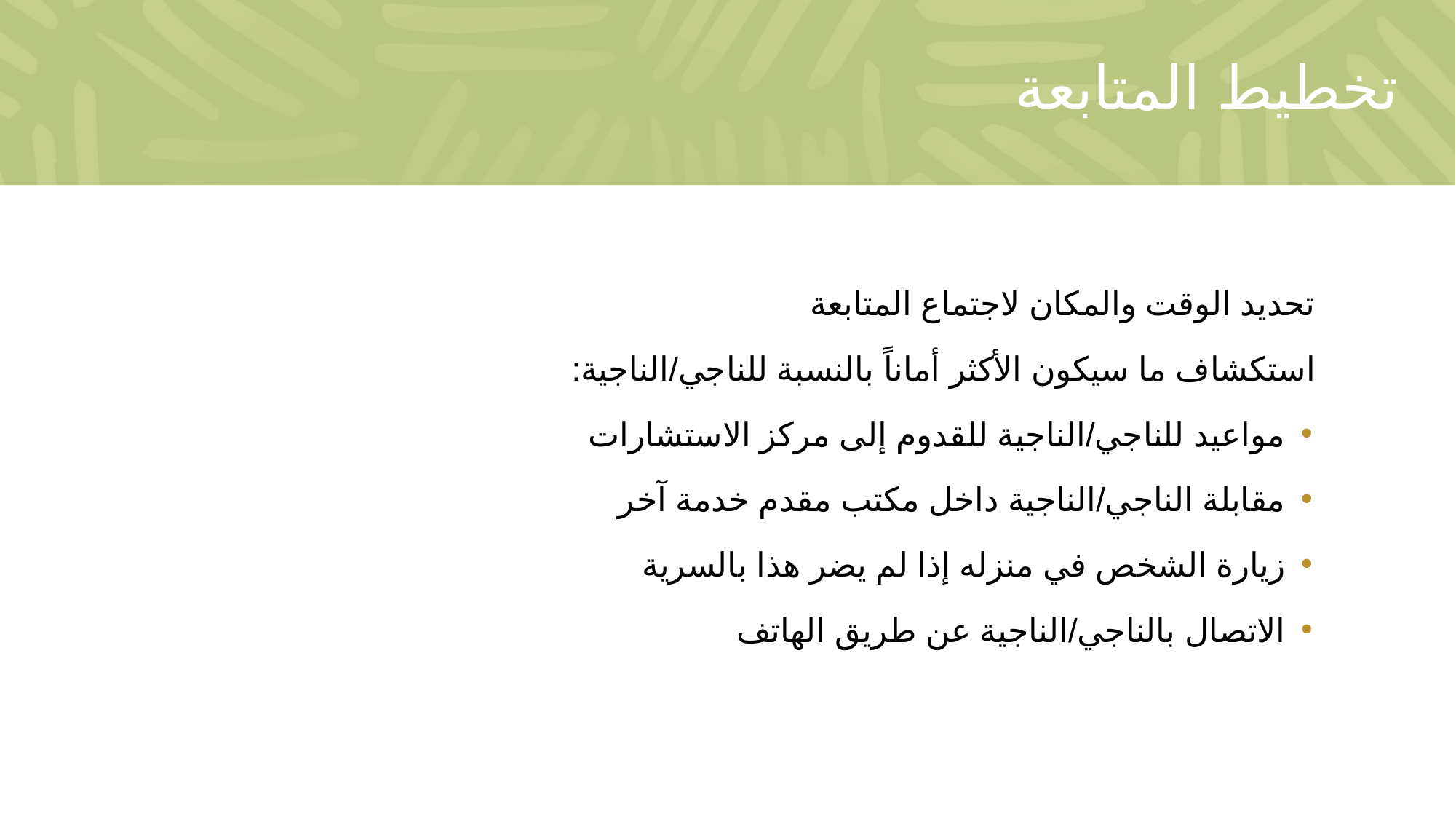

# تخطيط المتابعة
تحديد الوقت والمكان لاجتماع المتابعة
استكشاف ما سيكون الأكثر أماناً بالنسبة للناجي/الناجية:
مواعيد للناجي/الناجية للقدوم إلى مركز الاستشارات
مقابلة الناجي/الناجية داخل مكتب مقدم خدمة آخر
زيارة الشخص في منزله إذا لم يضر هذا بالسرية
الاتصال بالناجي/الناجية عن طريق الهاتف